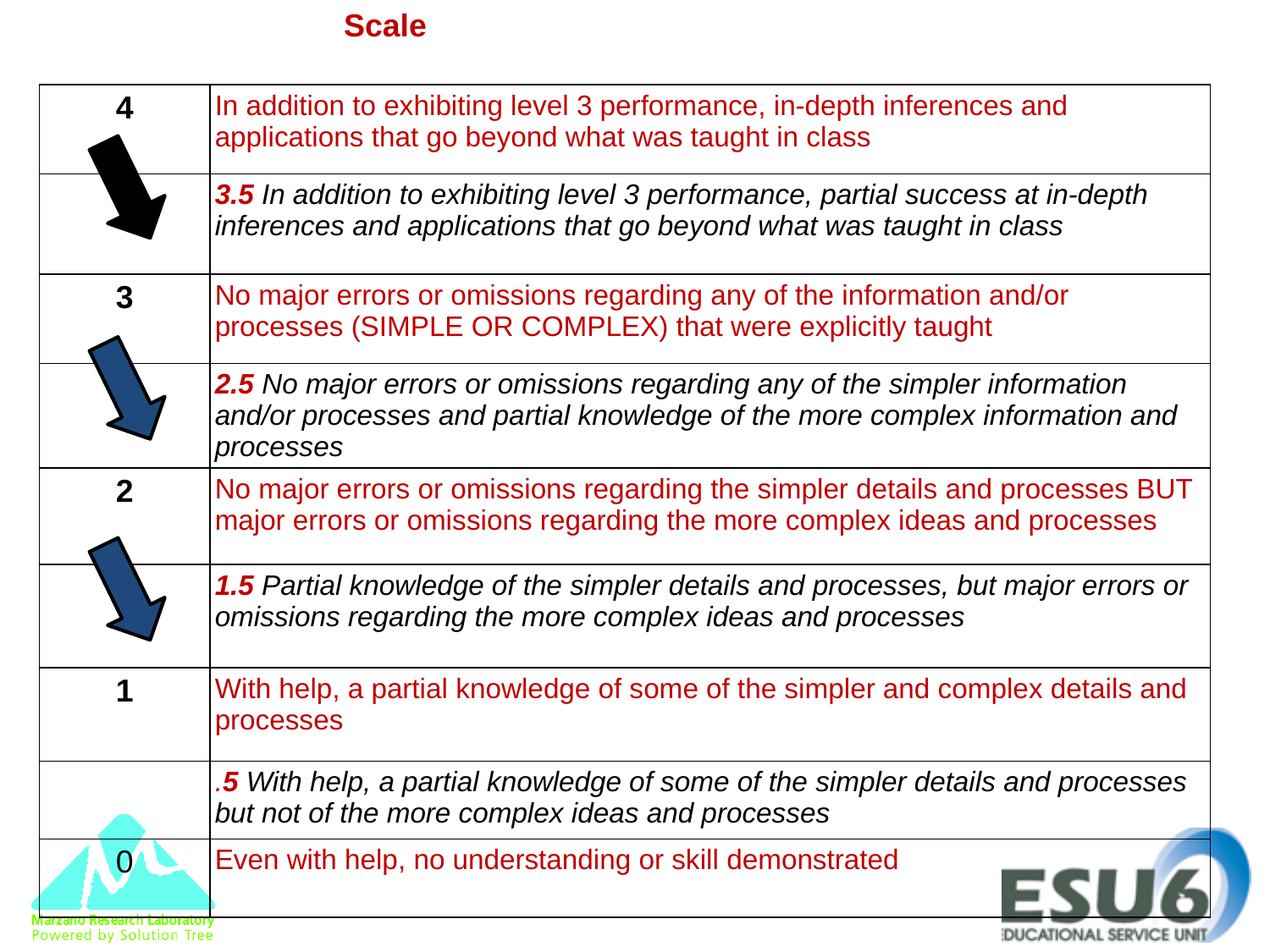

Scale
| 4 | In addition to exhibiting level 3 performance, in-depth inferences and applications that go beyond what was taught in class |
| --- | --- |
|  | 3.5 In addition to exhibiting level 3 performance, partial success at in-depth inferences and applications that go beyond what was taught in class |
| 3 | No major errors or omissions regarding any of the information and/or processes (SIMPLE OR COMPLEX) that were explicitly taught |
|  | 2.5 No major errors or omissions regarding any of the simpler information and/or processes and partial knowledge of the more complex information and processes |
| 2 | No major errors or omissions regarding the simpler details and processes BUT major errors or omissions regarding the more complex ideas and processes |
|  | 1.5 Partial knowledge of the simpler details and processes, but major errors or omissions regarding the more complex ideas and processes |
| 1 | With help, a partial knowledge of some of the simpler and complex details and processes |
|  | .5 With help, a partial knowledge of some of the simpler details and processes but not of the more complex ideas and processes |
| 0 | Even with help, no understanding or skill demonstrated |